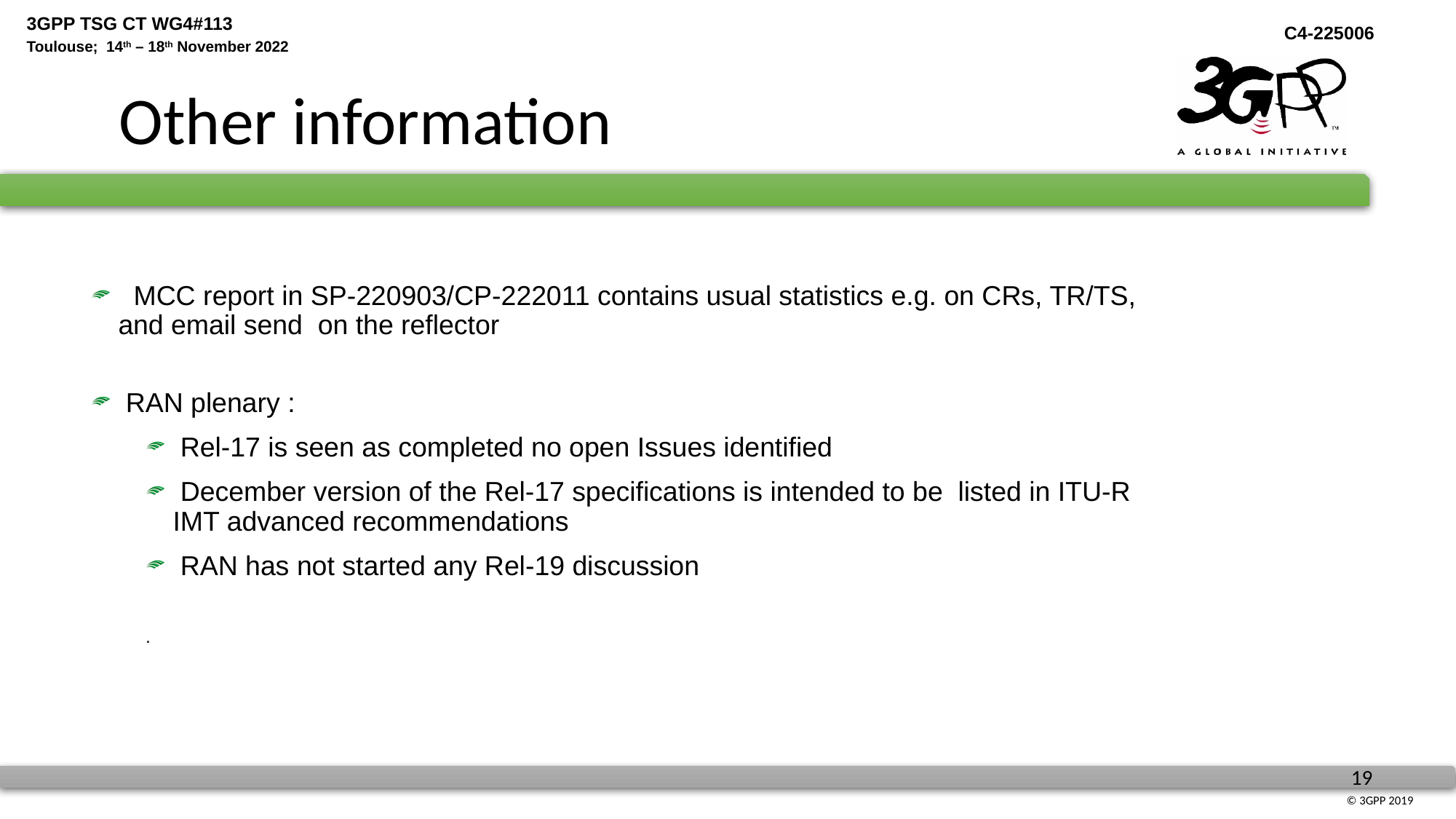

# Other information

  MCC report in SP-220903/CP-222011 contains usual statistics e.g. on CRs, TR/TS, and email send  on the reflector

 RAN plenary :
 Rel-17 is seen as completed no open Issues identified
 December version of the Rel-17 specifications is intended to be  listed in ITU-R IMT advanced recommendations
 RAN has not started any Rel-19 discussion

.